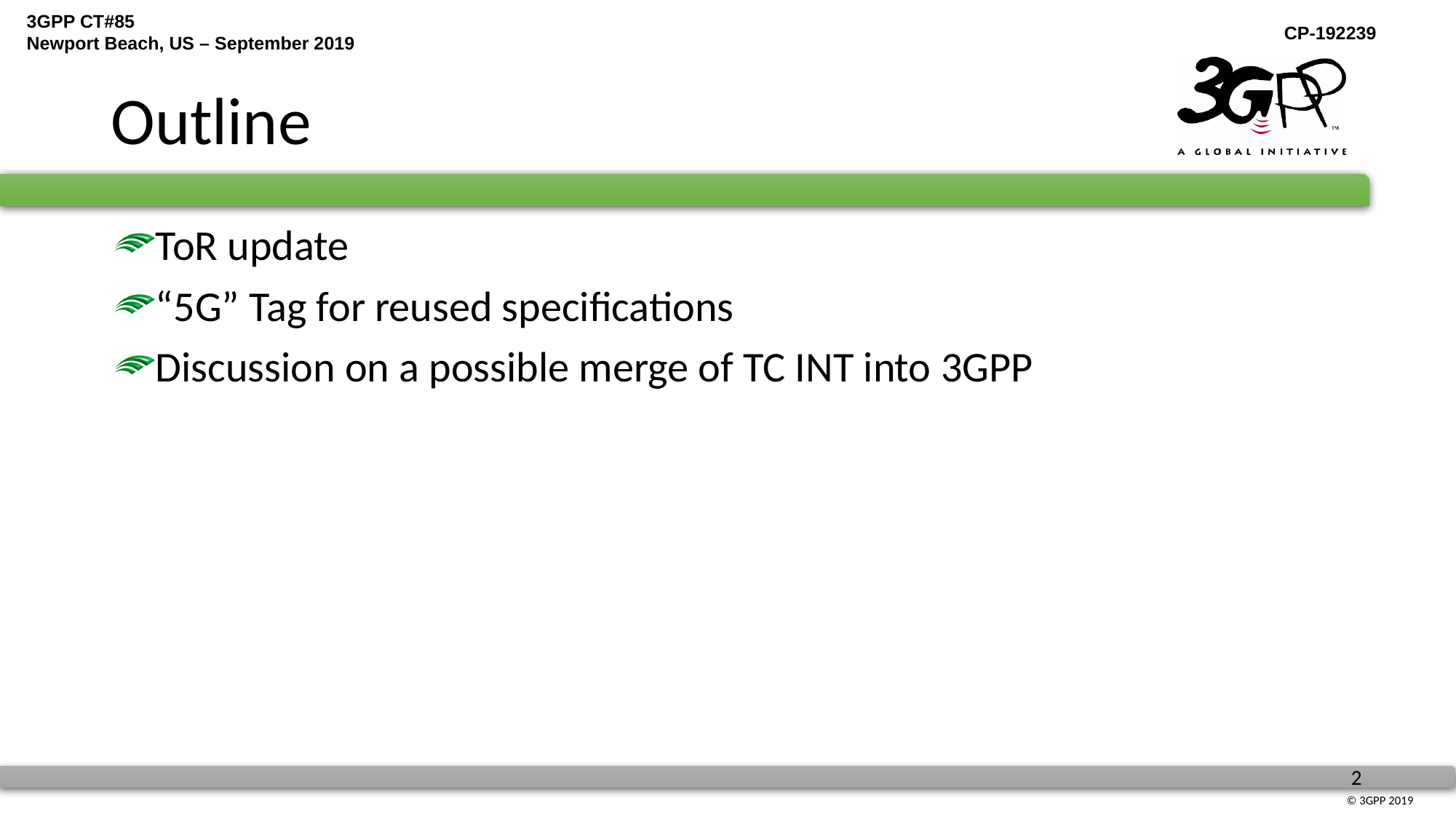

# Outline
ToR update
“5G” Tag for reused specifications
Discussion on a possible merge of TC INT into 3GPP